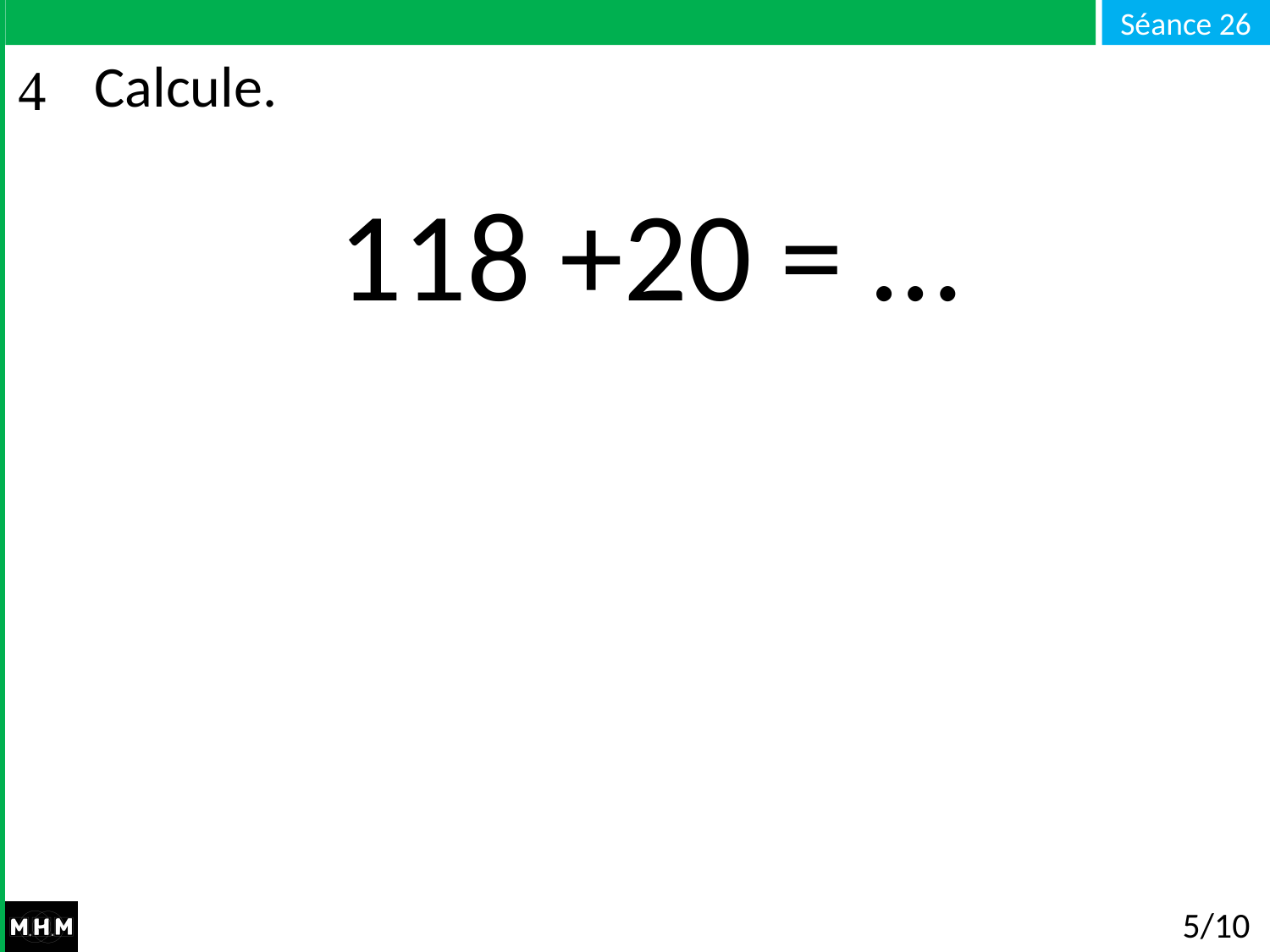

# Calcule.
118 +20 = …
5/10